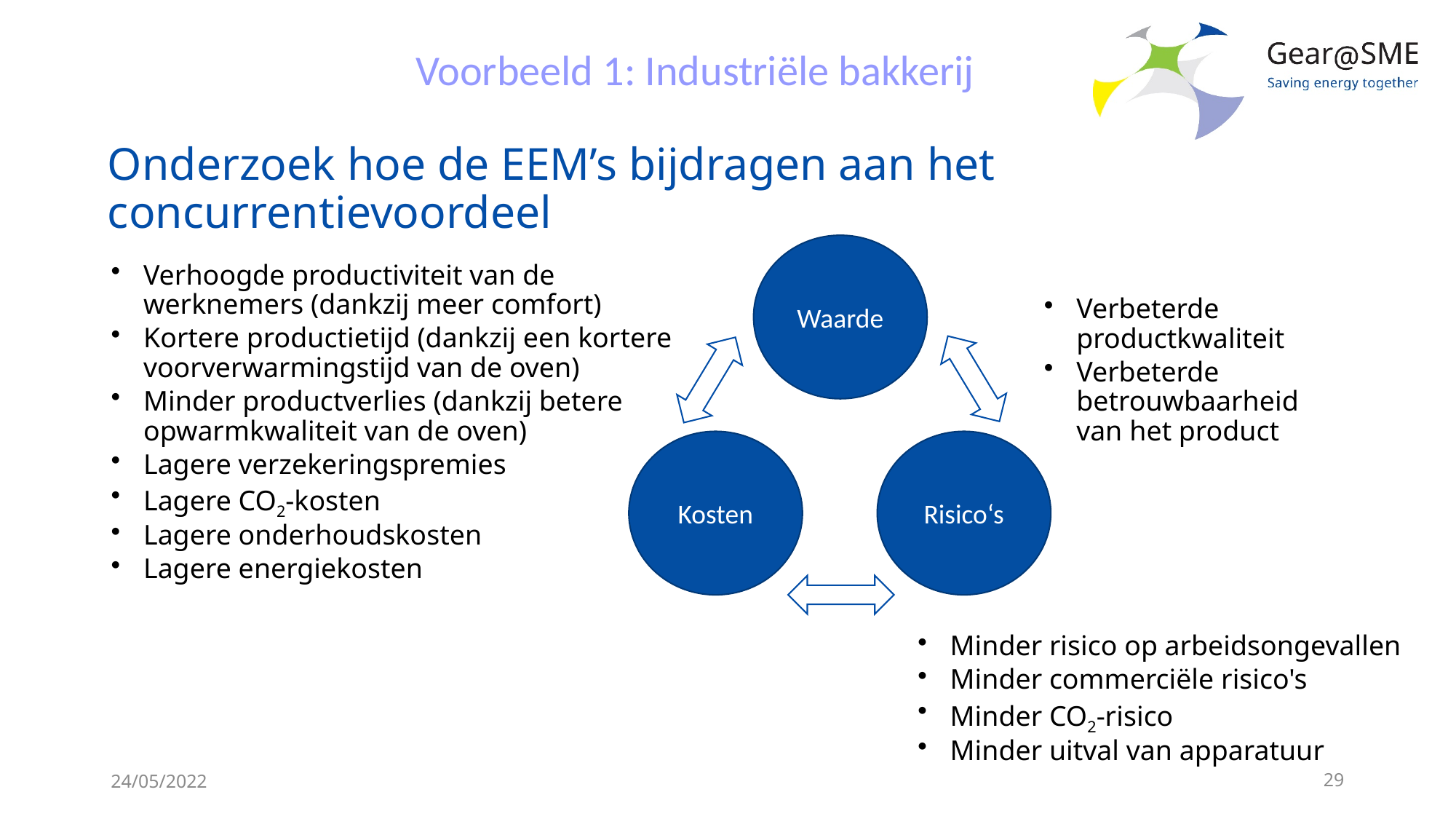

Voorbeeld 1: Industriële bakkerij
# Onderzoek hoe de EEM’s bijdragen aan het concurrentievoordeel
Waarde

Kosten
Risico‘s

Verhoogde productiviteit van de werknemers (dankzij meer comfort)
Kortere productietijd (dankzij een kortere voorverwarmingstijd van de oven)
Minder productverlies (dankzij betere opwarmkwaliteit van de oven)
Lagere verzekeringspremies
Lagere CO2-kosten
Lagere onderhoudskosten
Lagere energiekosten
Verbeterde productkwaliteit
Verbeterde betrouwbaarheid van het product
Minder risico op arbeidsongevallen
Minder commerciële risico's
Minder CO2-risico
Minder uitval van apparatuur
24/05/2022
29